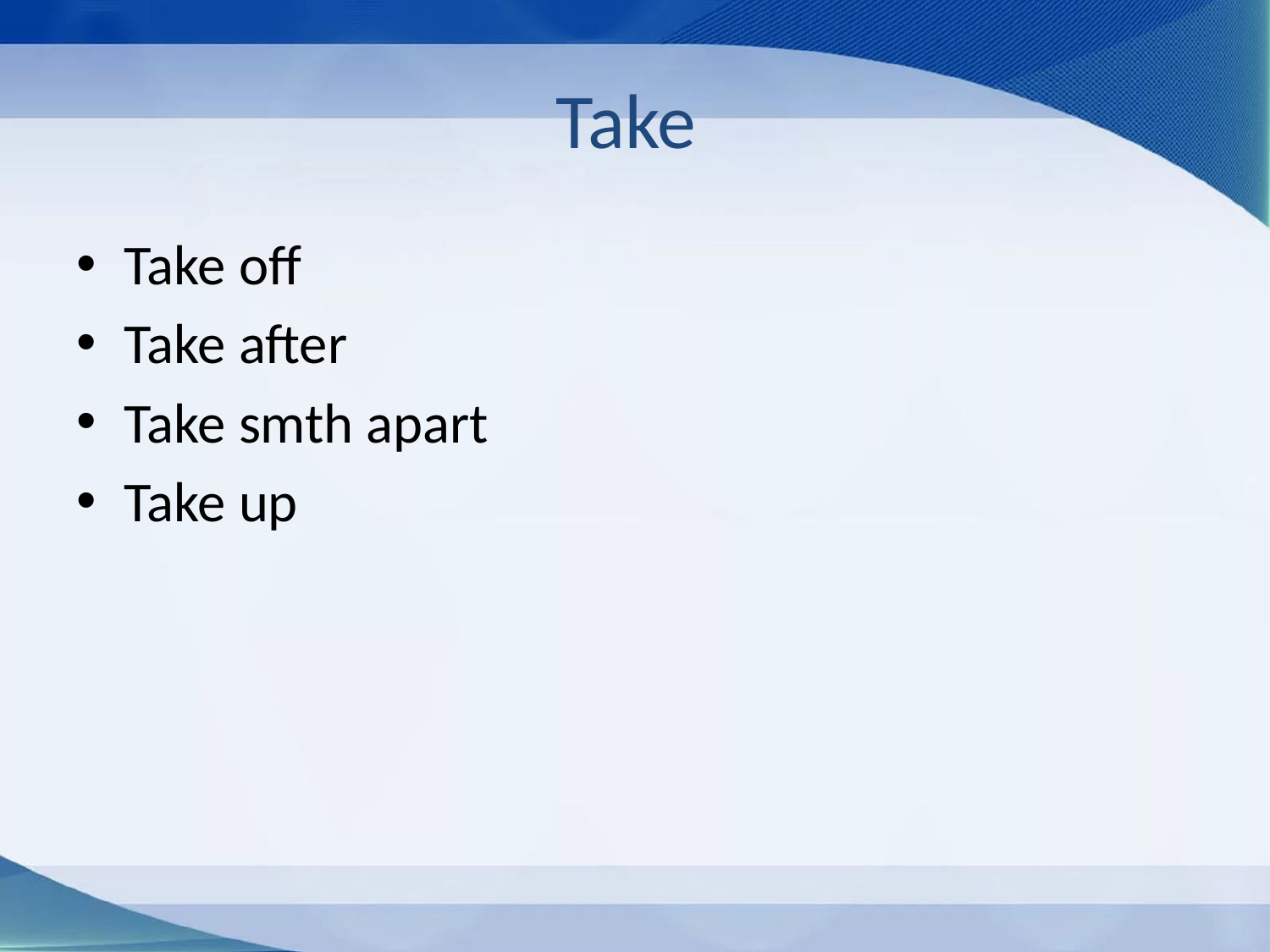

# Take
Take off
Take after
Take smth apart
Take up